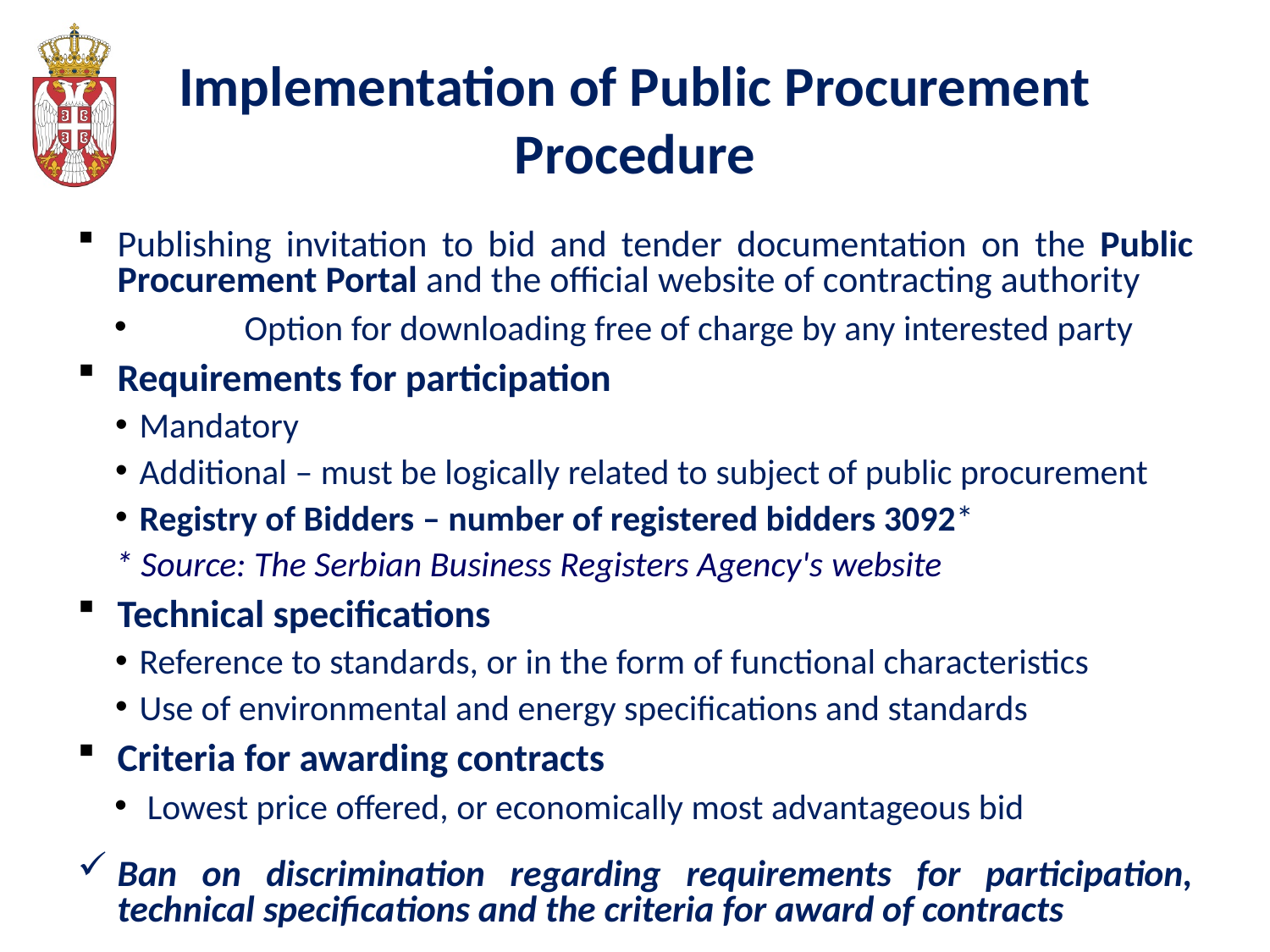

# Implementation of Public Procurement Procedure
Publishing invitation to bid and tender documentation on the Public Procurement Portal and the official website of contracting authority
	Option for downloading free of charge by any interested party
Requirements for participation
Mandatory
Additional – must be logically related to subject of public procurement
Registry of Bidders – number of registered bidders 3092*
* Source: The Serbian Business Registers Agency's website
Technical specifications
Reference to standards, or in the form of functional characteristics
Use of environmental and energy specifications and standards
Criteria for awarding contracts
 Lowest price offered, or economically most advantageous bid
Ban on discrimination regarding requirements for participation, technical specifications and the criteria for award of contracts